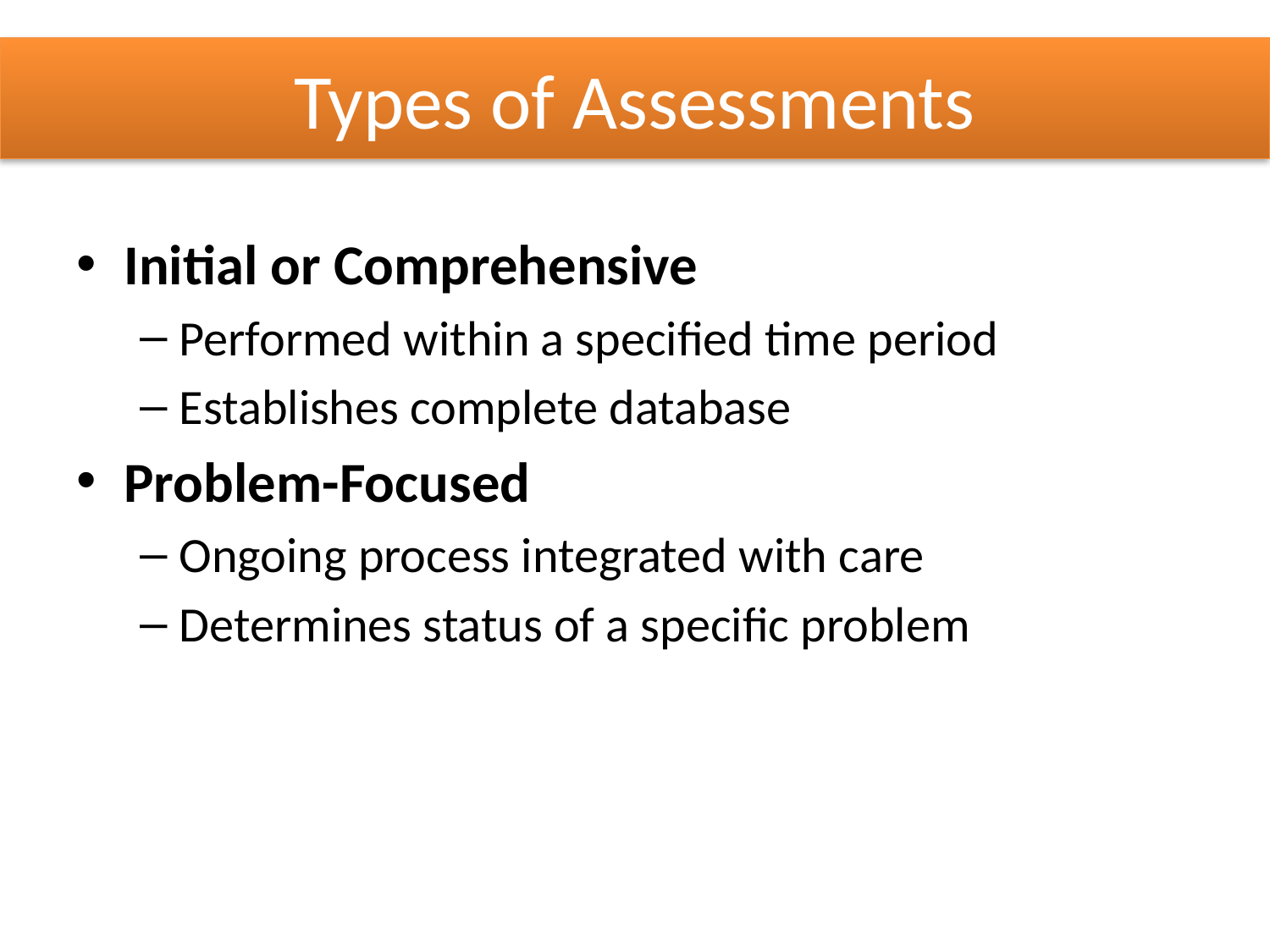

# Types of Assessments
Initial or Comprehensive
Performed within a specified time period
Establishes complete database
Problem-Focused
Ongoing process integrated with care
Determines status of a specific problem